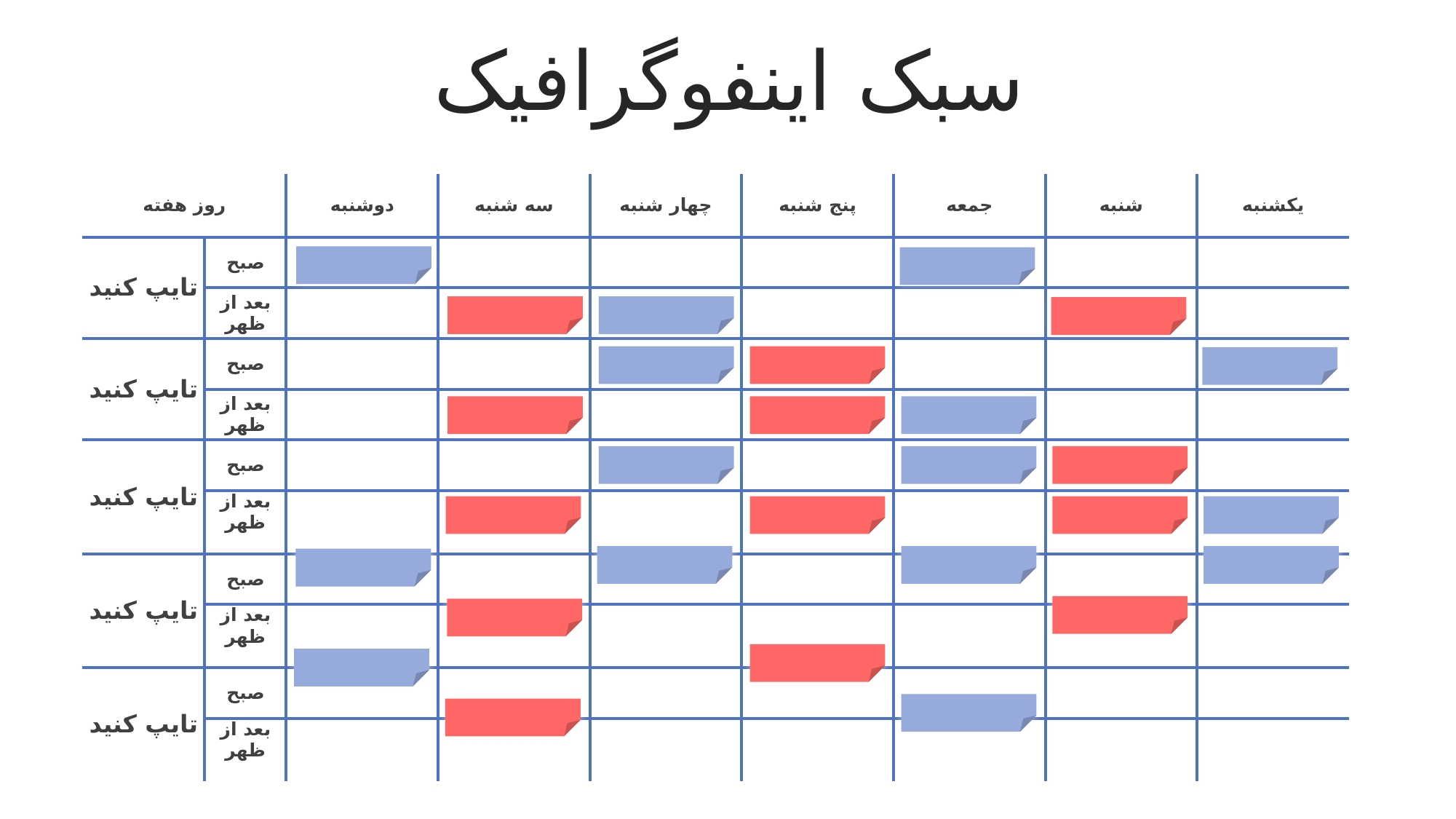

سبک اینفوگرافیک
| روز هفته |  | دوشنبه | سه شنبه | چهار شنبه | پنج شنبه | جمعه | شنبه | یکشنبه |
| --- | --- | --- | --- | --- | --- | --- | --- | --- |
| تایپ کنید | صبح |  |  |  |  |  |  |  |
|  | بعد از ظهر |  |  |  |  |  |  |  |
| تایپ کنید | صبح |  |  |  |  |  |  |  |
|  | بعد از ظهر |  |  |  |  |  |  |  |
| تایپ کنید | صبح |  |  |  |  |  |  |  |
|  | بعد از ظهر |  |  |  |  |  |  |  |
| تایپ کنید | صبح |  |  |  |  |  |  |  |
|  | بعد از ظهر |  |  |  |  |  |  |  |
| تایپ کنید | صبح |  |  |  |  |  |  |  |
|  | بعد از ظهر |  |  |  |  |  |  |  |